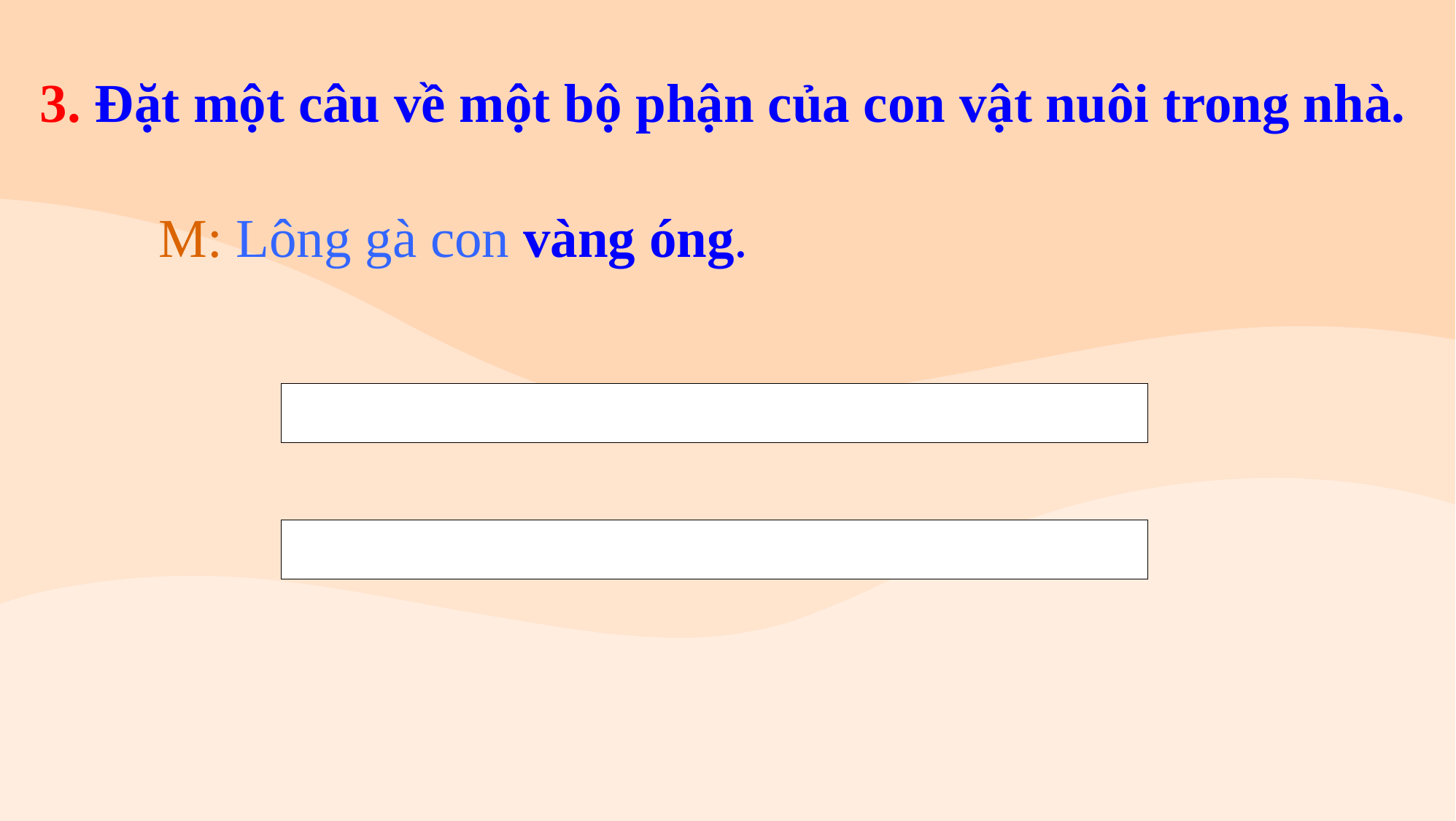

# 3. Đặt một câu về một bộ phận của con vật nuôi trong nhà.
M: Lông gà con vàng óng.